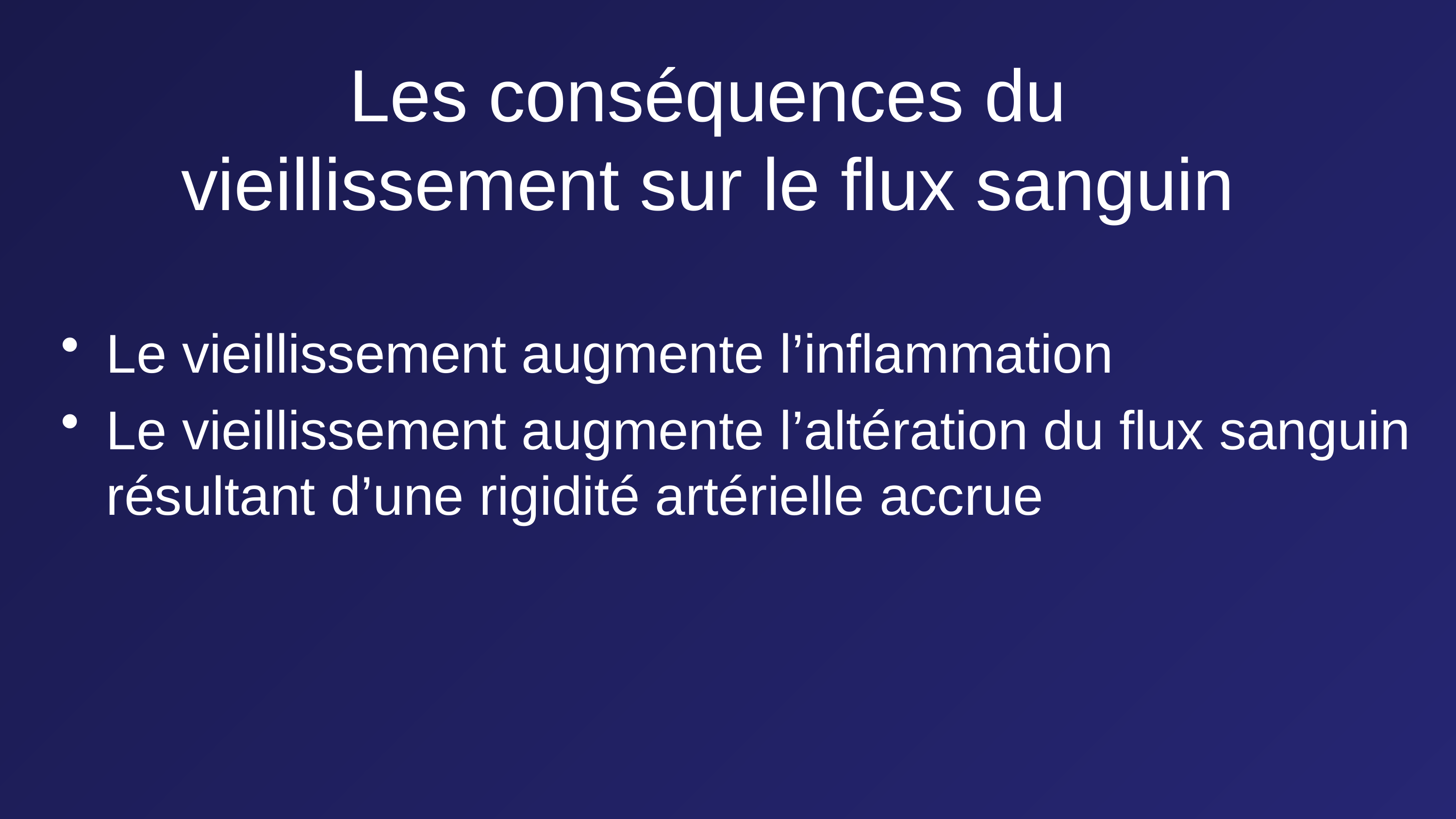

# Les conséquences du vieillissement sur le flux sanguin
Le vieillissement augmente l’inflammation
Le vieillissement augmente l’altération du flux sanguin résultant d’une rigidité artérielle accrue